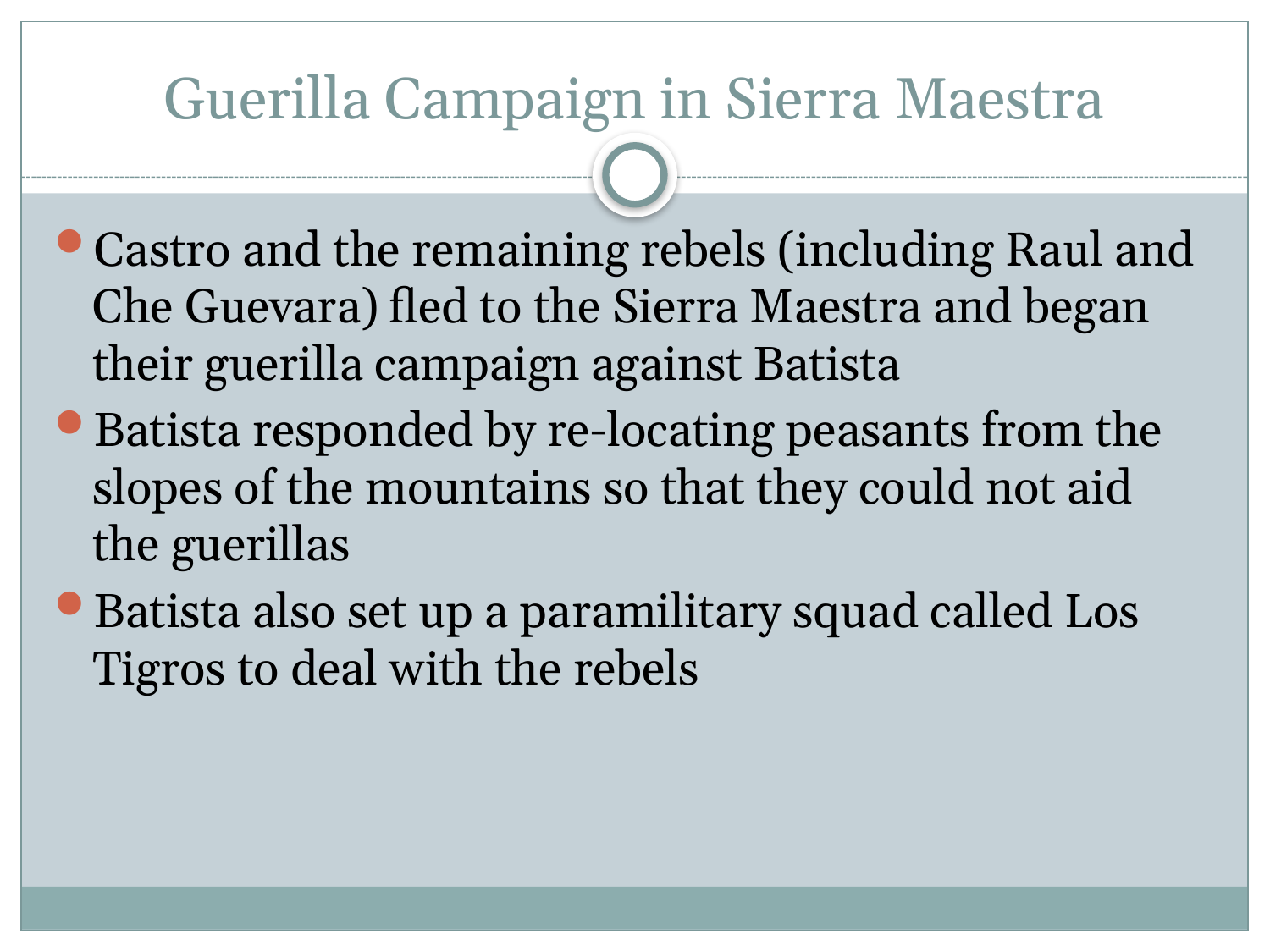

# Guerilla Campaign in Sierra Maestra
Castro and the remaining rebels (including Raul and Che Guevara) fled to the Sierra Maestra and began their guerilla campaign against Batista
Batista responded by re-locating peasants from the slopes of the mountains so that they could not aid the guerillas
Batista also set up a paramilitary squad called Los Tigros to deal with the rebels